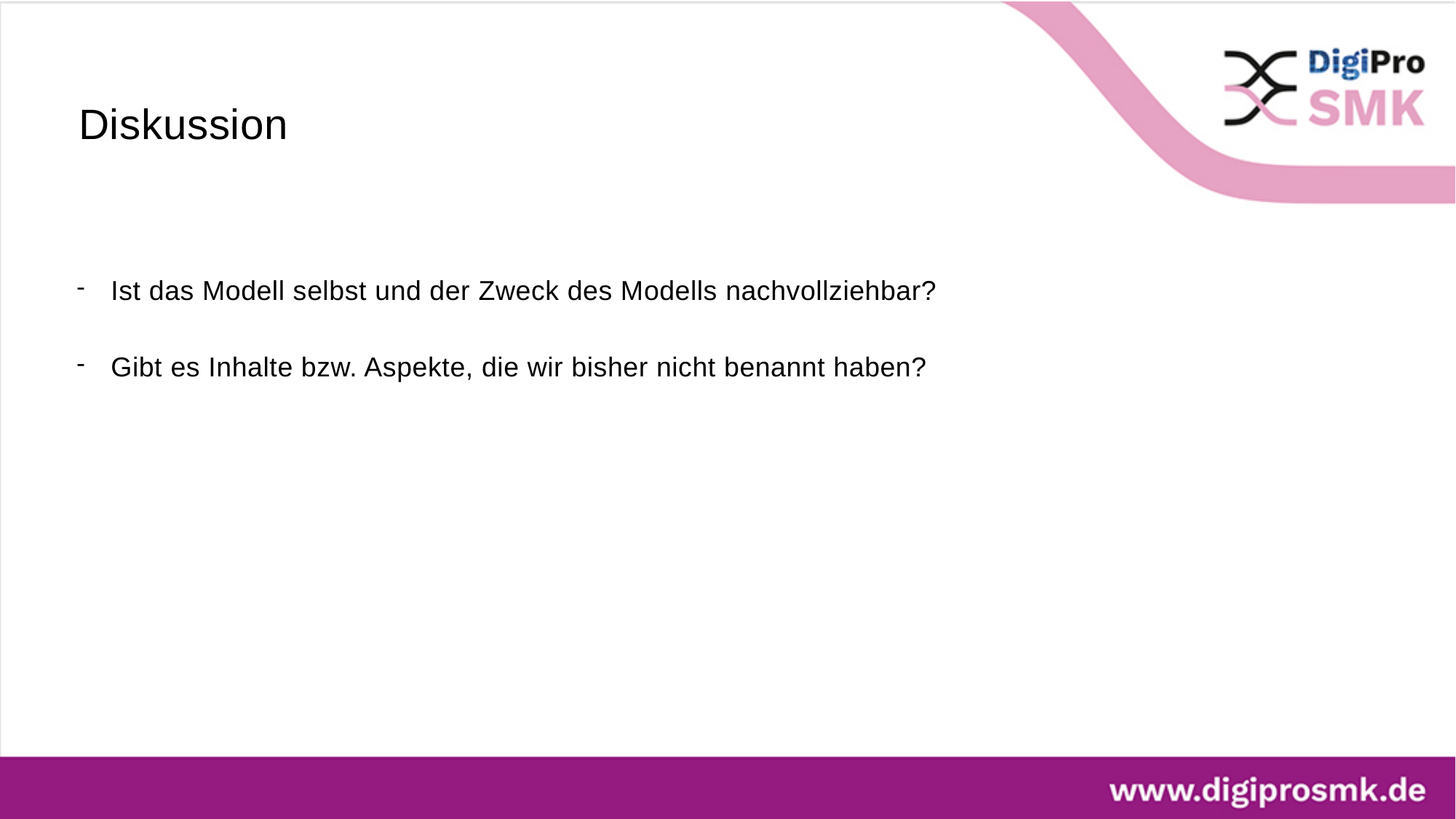

# Diskussion
Ist das Modell selbst und der Zweck des Modells nachvollziehbar?
Gibt es Inhalte bzw. Aspekte, die wir bisher nicht benannt haben?